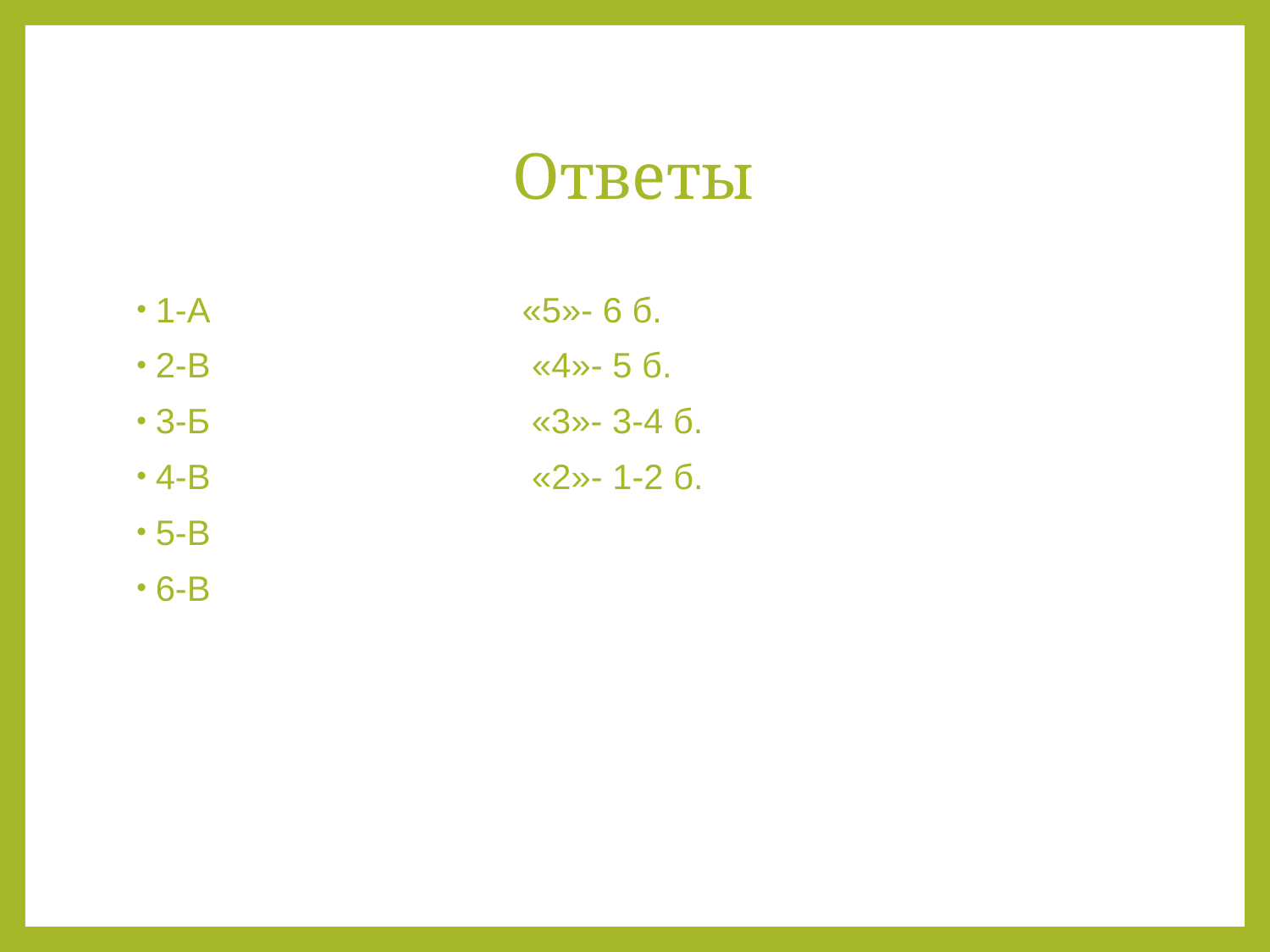

# Ответы
1-А                                «5»- 6 б.
2-В                                 «4»- 5 б.
3-Б                                 «3»- 3-4 б.
4-В                                 «2»- 1-2 б.
5-В
6-В